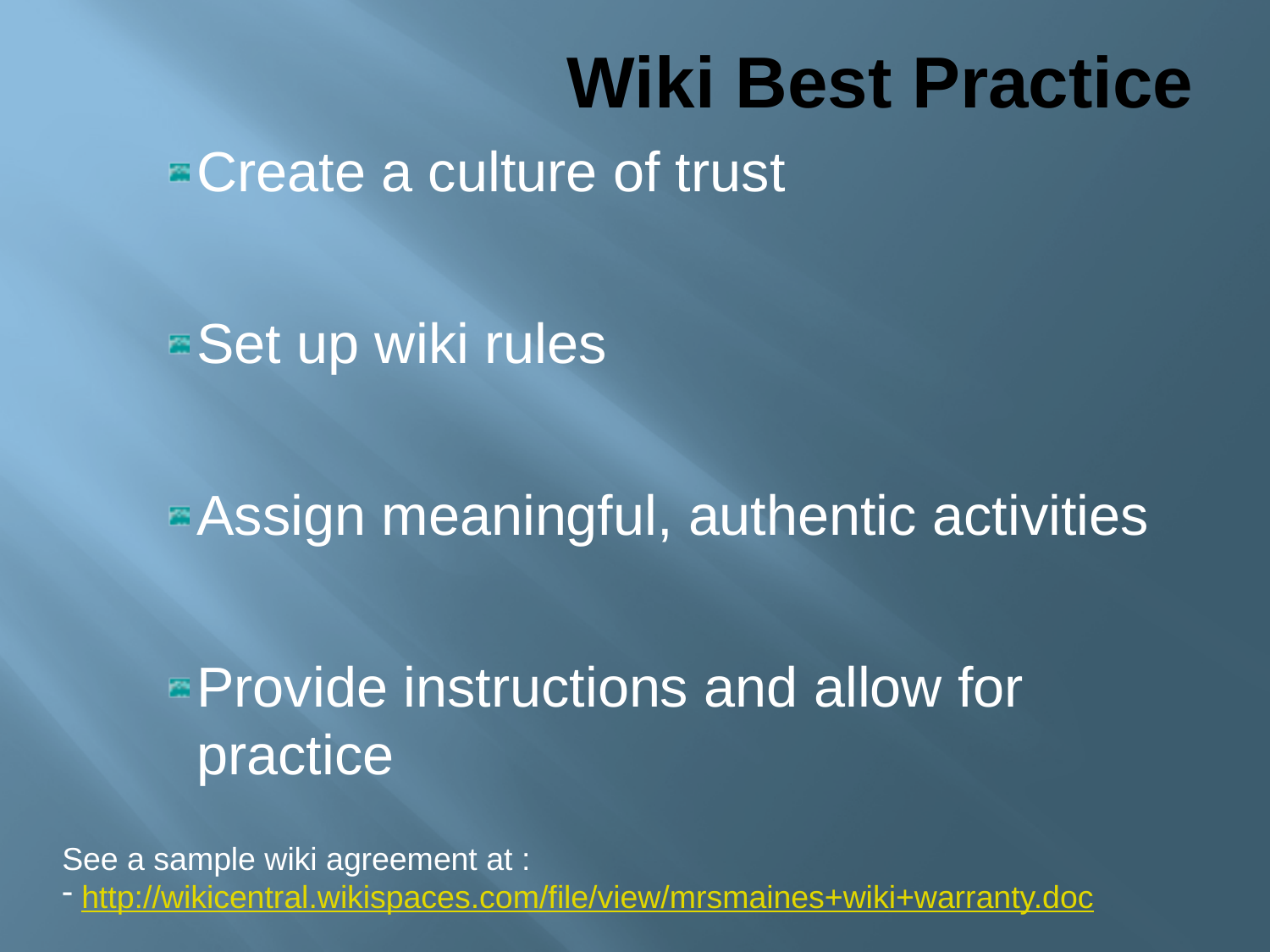

# Wiki Best Practice
Create a culture of trust

Set up wiki rules

Assign meaningful, authentic activities

Provide instructions and allow for practice
See a sample wiki agreement at :
 http://wikicentral.wikispaces.com/file/view/mrsmaines+wiki+warranty.doc